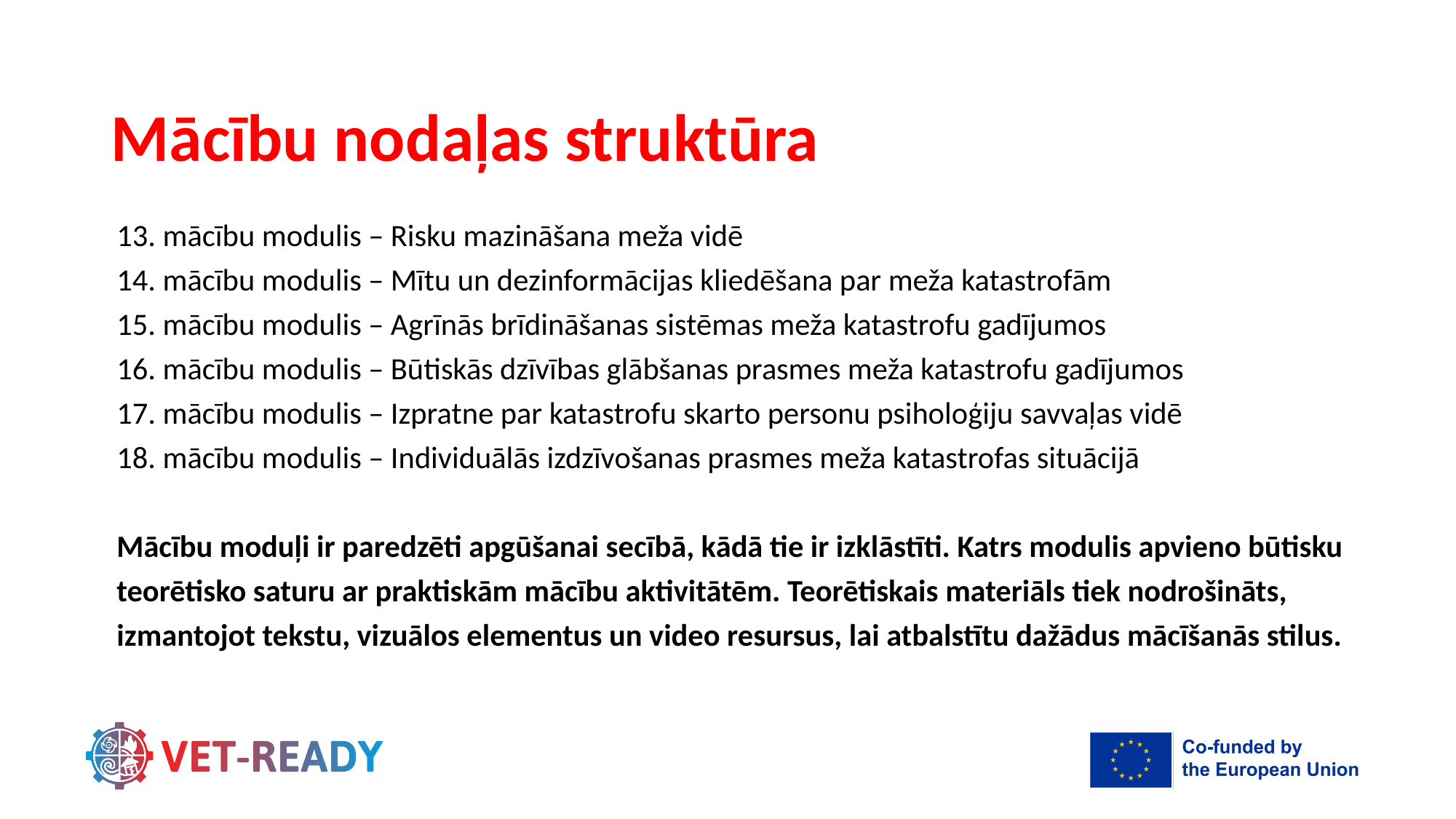

# Mācību nodaļas struktūra
13. mācību modulis – Risku mazināšana meža vidē
14. mācību modulis – Mītu un dezinformācijas kliedēšana par meža katastrofām
15. mācību modulis – Agrīnās brīdināšanas sistēmas meža katastrofu gadījumos
16. mācību modulis – Būtiskās dzīvības glābšanas prasmes meža katastrofu gadījumos
17. mācību modulis – Izpratne par katastrofu skarto personu psiholoģiju savvaļas vidē
18. mācību modulis – Individuālās izdzīvošanas prasmes meža katastrofas situācijā

Mācību moduļi ir paredzēti apgūšanai secībā, kādā tie ir izklāstīti. Katrs modulis apvieno būtisku teorētisko saturu ar praktiskām mācību aktivitātēm. Teorētiskais materiāls tiek nodrošināts, izmantojot tekstu, vizuālos elementus un video resursus, lai atbalstītu dažādus mācīšanās stilus.